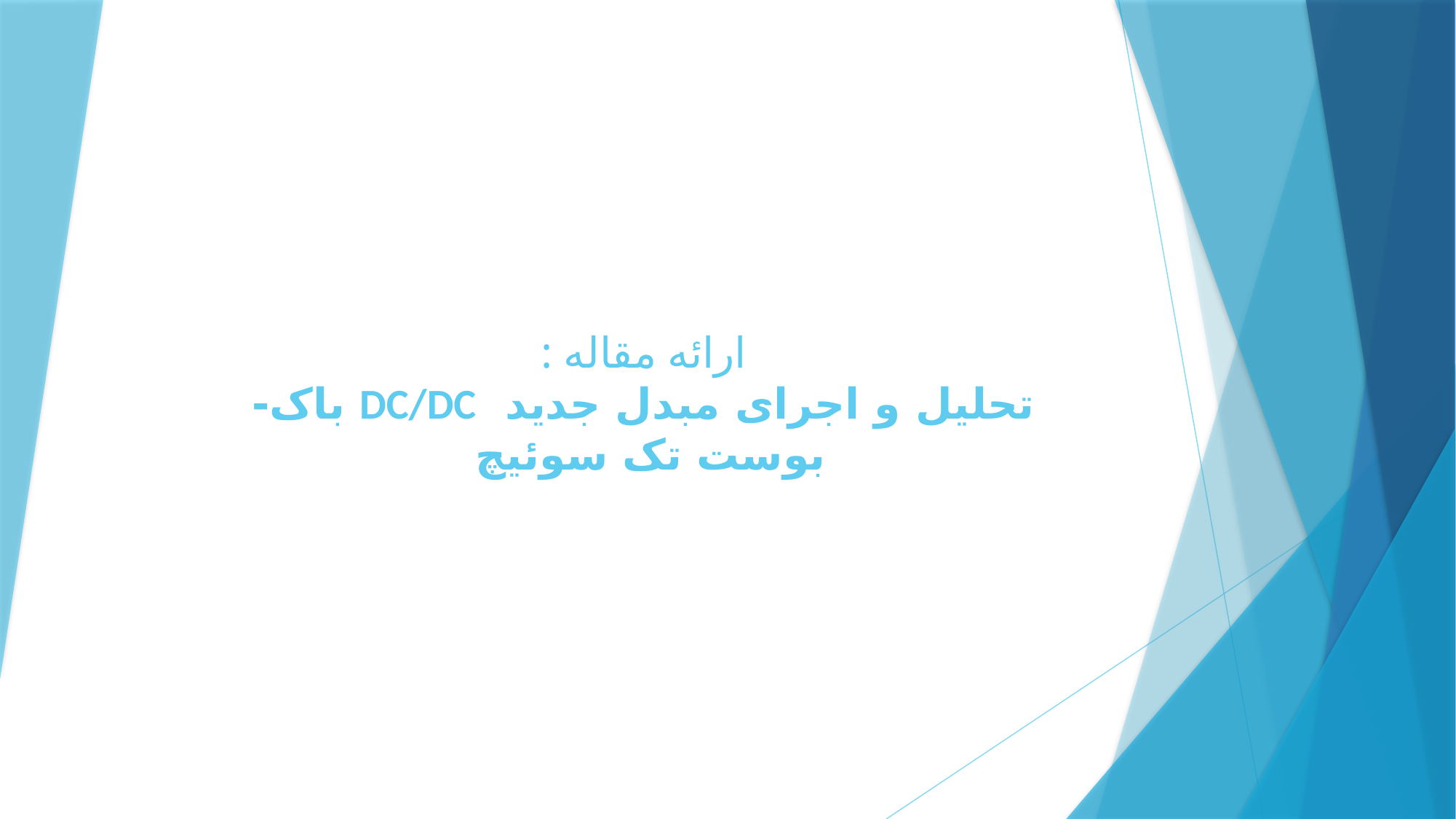

# ارائه مقاله : تحلیل و اجرای مبدل جدید  DC/DC باک-بوست تک سوئیچ